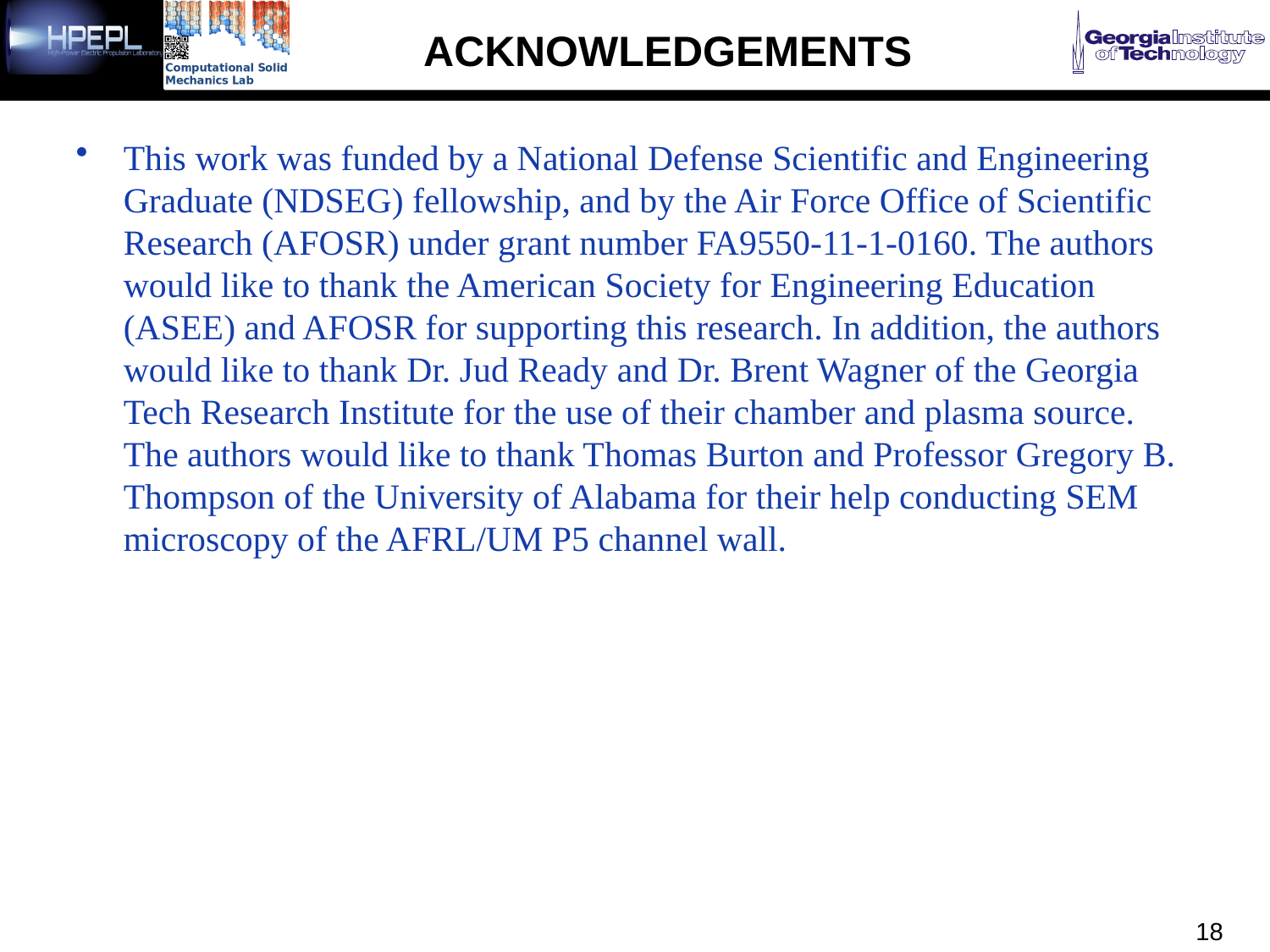

# Acknowledgements
This work was funded by a National Defense Scientific and Engineering Graduate (NDSEG) fellowship, and by the Air Force Office of Scientific Research (AFOSR) under grant number FA9550-11-1-0160. The authors would like to thank the American Society for Engineering Education (ASEE) and AFOSR for supporting this research. In addition, the authors would like to thank Dr. Jud Ready and Dr. Brent Wagner of the Georgia Tech Research Institute for the use of their chamber and plasma source. The authors would like to thank Thomas Burton and Professor Gregory B. Thompson of the University of Alabama for their help conducting SEM microscopy of the AFRL/UM P5 channel wall.

18